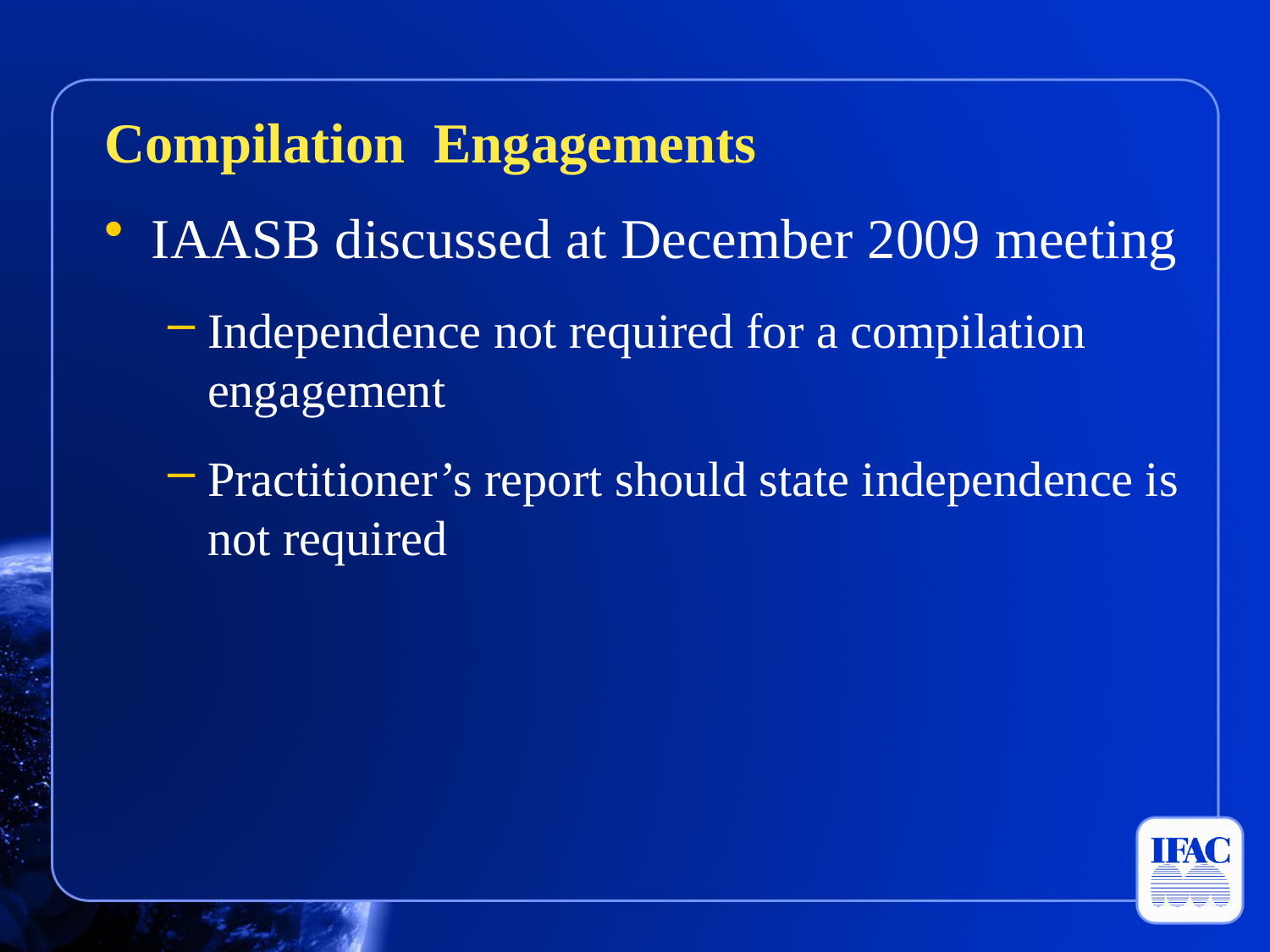

Compilation  Engagements
IAASB discussed at December 2009 meeting
Independence not required for a compilation engagement
Practitioner’s report should state independence is not required